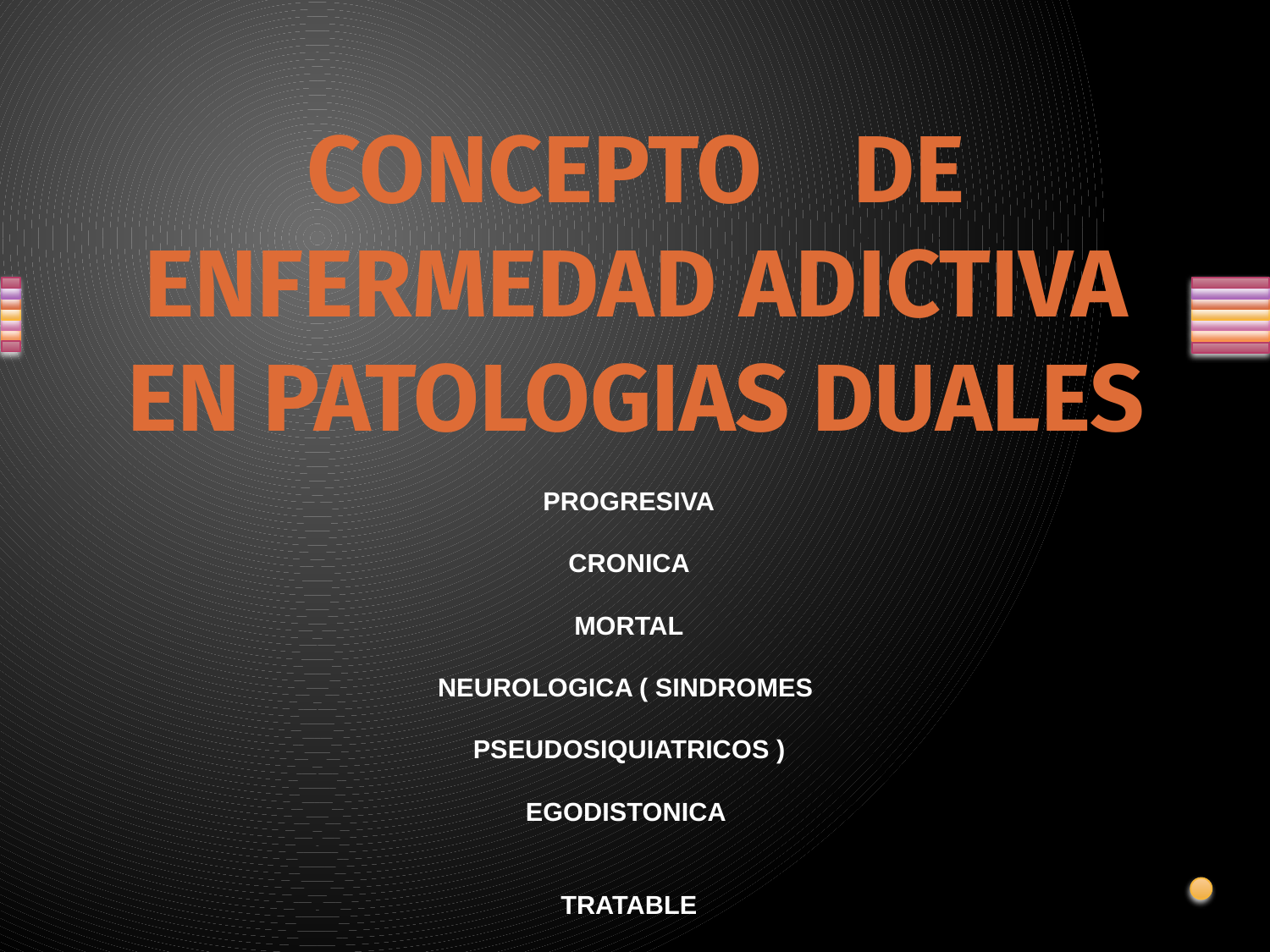

CONCEPTO    DE ENFERMEDAD ADICTIVA
EN PATOLOGIAS DUALES

PROGRESIVA

CRONICA

MORTAL

NEUROLOGICA ( SINDROMES

PSEUDOSIQUIATRICOS )

EGODISTONICA

TRATABLE